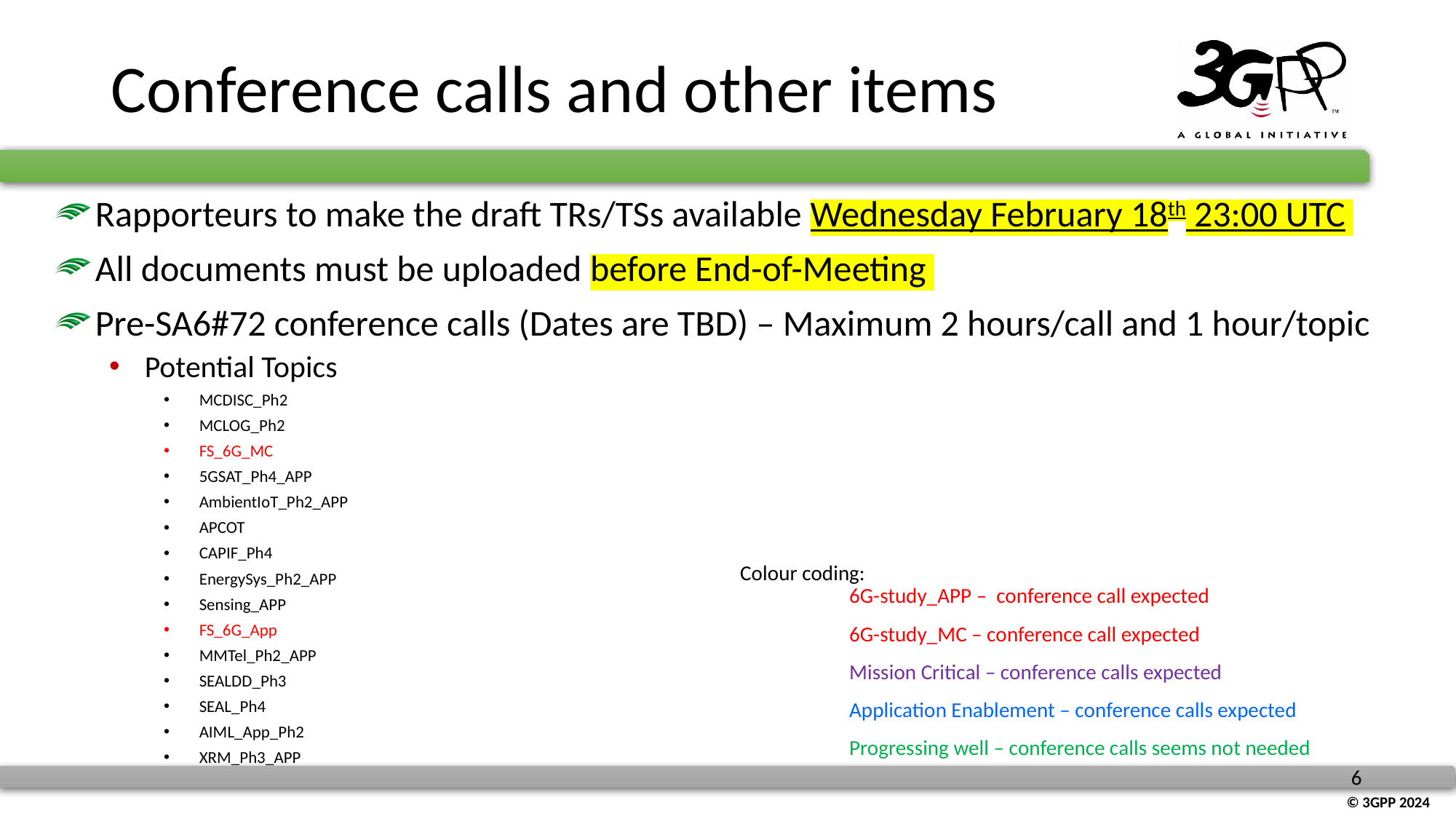

# Conference calls and other items
Rapporteurs to make the draft TRs/TSs available Wednesday February 18th 23:00 UTC
All documents must be uploaded before End-of-Meeting
Pre-SA6#72 conference calls (Dates are TBD) – Maximum 2 hours/call and 1 hour/topic
Potential Topics
MCDISC_Ph2
MCLOG_Ph2
FS_6G_MC
5GSAT_Ph4_APP
AmbientIoT_Ph2_APP
APCOT
CAPIF_Ph4
EnergySys_Ph2_APP
Sensing_APP
FS_6G_App
MMTel_Ph2_APP
SEALDD_Ph3
SEAL_Ph4
AIML_App_Ph2
XRM_Ph3_APP
Colour coding:
	6G-study_APP –  conference call expected
	6G-study_MC – conference call expected
	Mission Critical – conference calls expected
	Application Enablement – conference calls expected
	Progressing well – conference calls seems not needed